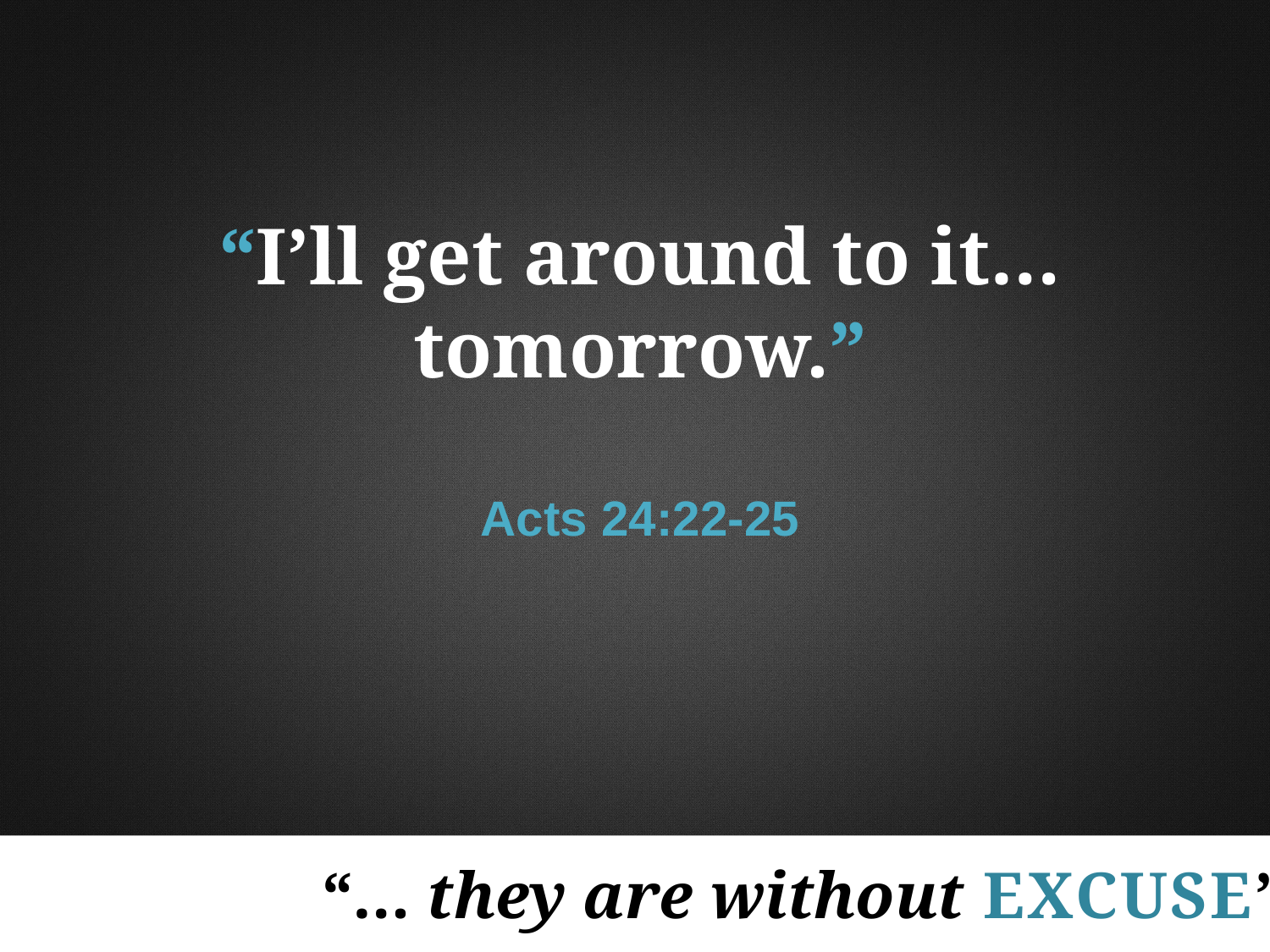

“I’ll get around to it… tomorrow.”

Acts 24:22-25

“… they are without excuse”